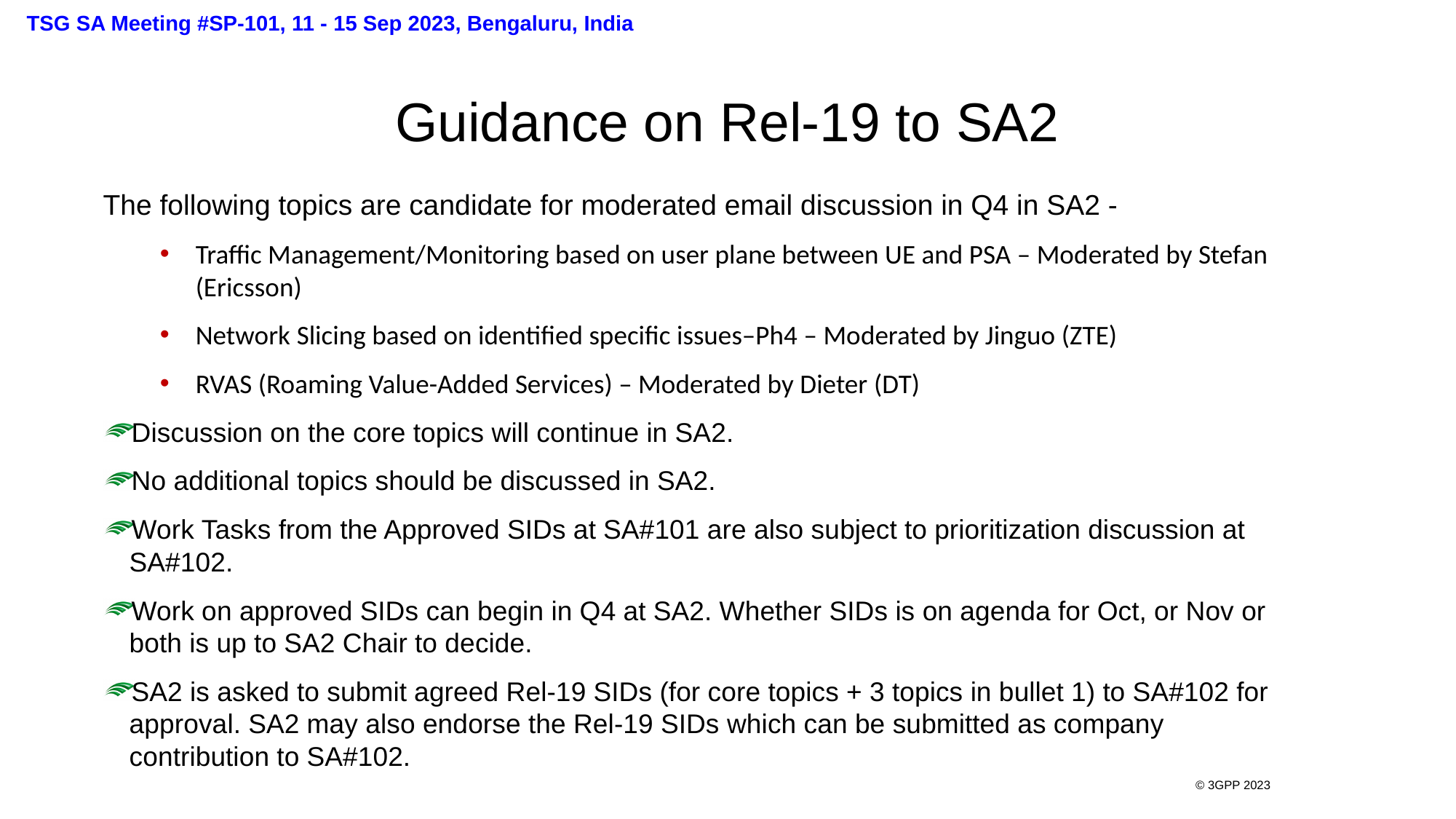

TSG SA Meeting #SP-101, 11 - 15 Sep 2023, Bengaluru, India
# Guidance on Rel-19 to SA2
The following topics are candidate for moderated email discussion in Q4 in SA2 -
Traffic Management/Monitoring based on user plane between UE and PSA – Moderated by Stefan (Ericsson)
Network Slicing based on identified specific issues–Ph4 – Moderated by Jinguo (ZTE)
RVAS (Roaming Value-Added Services) – Moderated by Dieter (DT)
Discussion on the core topics will continue in SA2.
No additional topics should be discussed in SA2.
Work Tasks from the Approved SIDs at SA#101 are also subject to prioritization discussion at SA#102.
Work on approved SIDs can begin in Q4 at SA2. Whether SIDs is on agenda for Oct, or Nov or both is up to SA2 Chair to decide.
SA2 is asked to submit agreed Rel-19 SIDs (for core topics + 3 topics in bullet 1) to SA#102 for approval. SA2 may also endorse the Rel-19 SIDs which can be submitted as company contribution to SA#102.